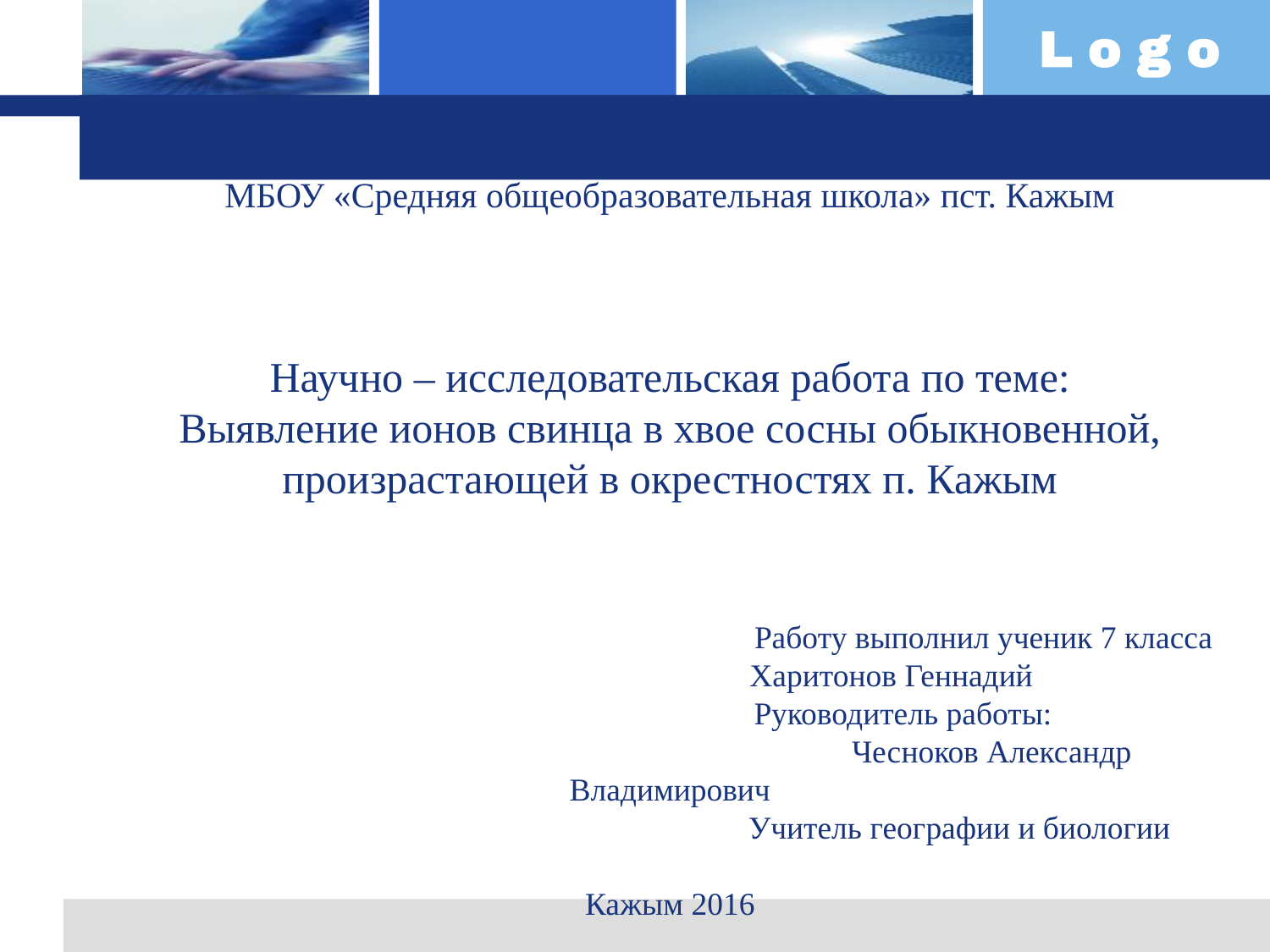

МБОУ «Средняя общеобразовательная школа» пст. Кажым

Научно – исследовательская работа по теме:
Выявление ионов свинца в хвое сосны обыкновенной, произрастающей в окрестностях п. Кажым

                                                                              Работу выполнил ученик 7 класса
                                                       Харитонов Геннадий
                                                          Руководитель работы:
                                                                                Чесноков Александр Владимирович
                                                                        Учитель географии и биологии

Кажым 2016